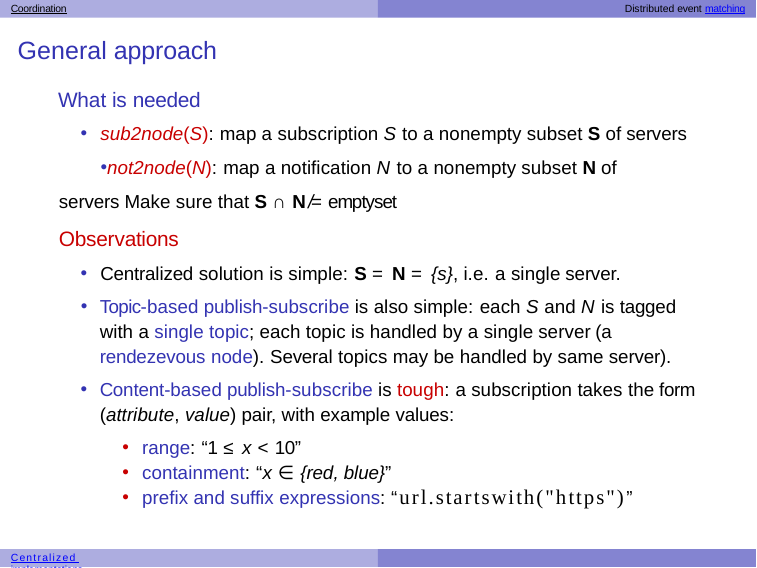

Coordination	Distributed event matching
# General approach
What is needed
sub2node(S): map a subscription S to a nonempty subset S of servers
not2node(N): map a notification N to a nonempty subset N of servers Make sure that S ∩ N ̸= emptyset
Observations
Centralized solution is simple: S = N = {s}, i.e. a single server.
Topic-based publish-subscribe is also simple: each S and N is tagged with a single topic; each topic is handled by a single server (a rendezevous node). Several topics may be handled by same server).
Content-based publish-subscribe is tough: a subscription takes the form (attribute, value) pair, with example values:
range: “1 ≤ x < 10”
containment: “x ∈ {red, blue}”
prefix and suffix expressions: “url.startswith("https")”

Centralized implementations